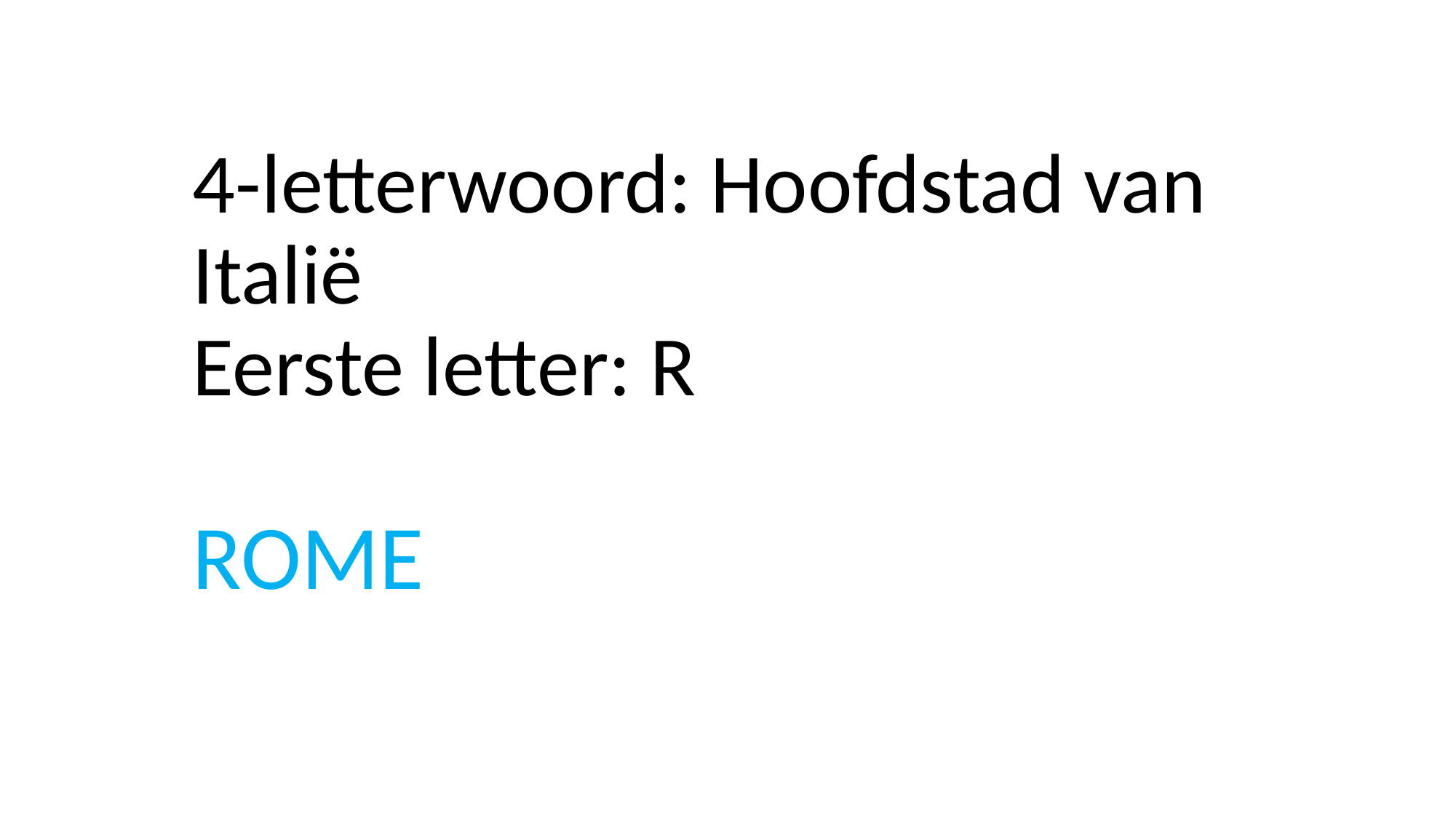

# 4-letterwoord: Hoofdstad van Italië Eerste letter: R
ROME